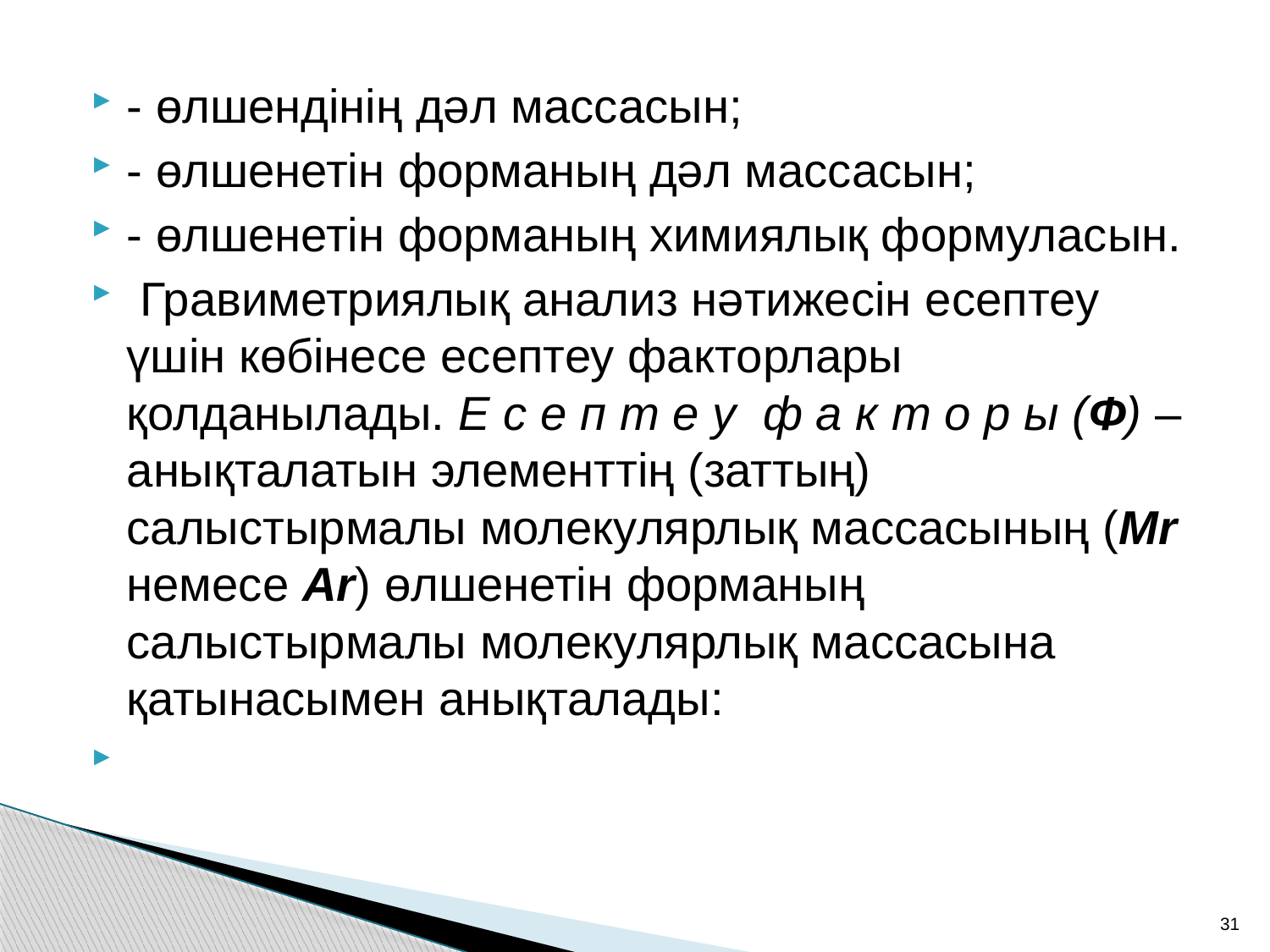

- өлшендінің дәл массасын;
- өлшенетін форманың дәл массасын;
- өлшенетін форманың химиялық формуласын.
 Гравиметриялық анализ нәтижесін есептеу үшін көбінесе есептеу факторлары қолданылады. Е с е п т е у  ф а к т о р ы (Ф) – анықталатын элементтің (заттың)  салыстырмалы молекулярлық массасының (Мr немесе Аr) өлшенетін форманың  салыстырмалы молекулярлық массасына қатынасымен анықталады:

31